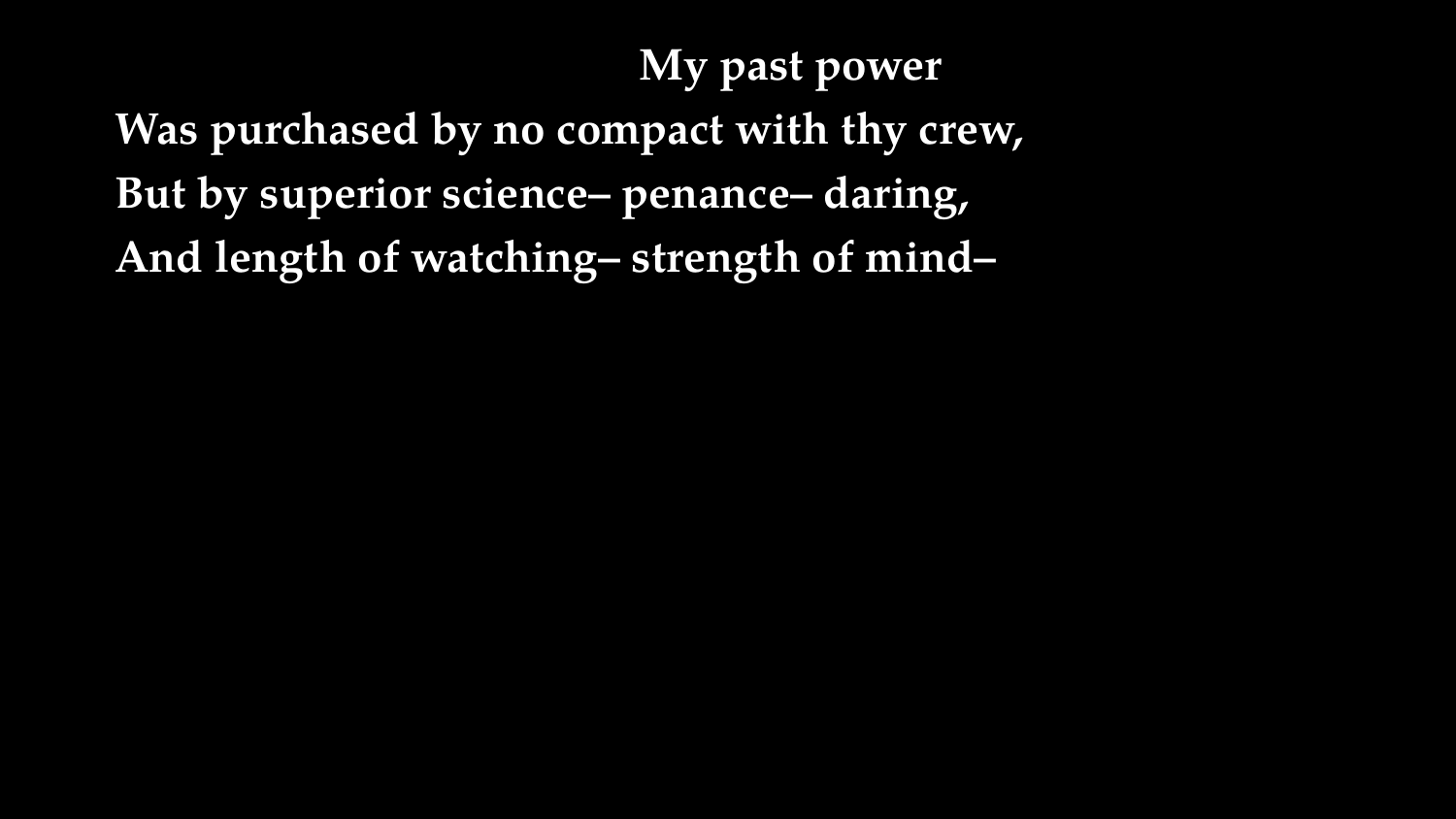

# My past power Was purchased by no compact with thy crew, But by superior science– penance– daring, And length of watching– strength of mind–